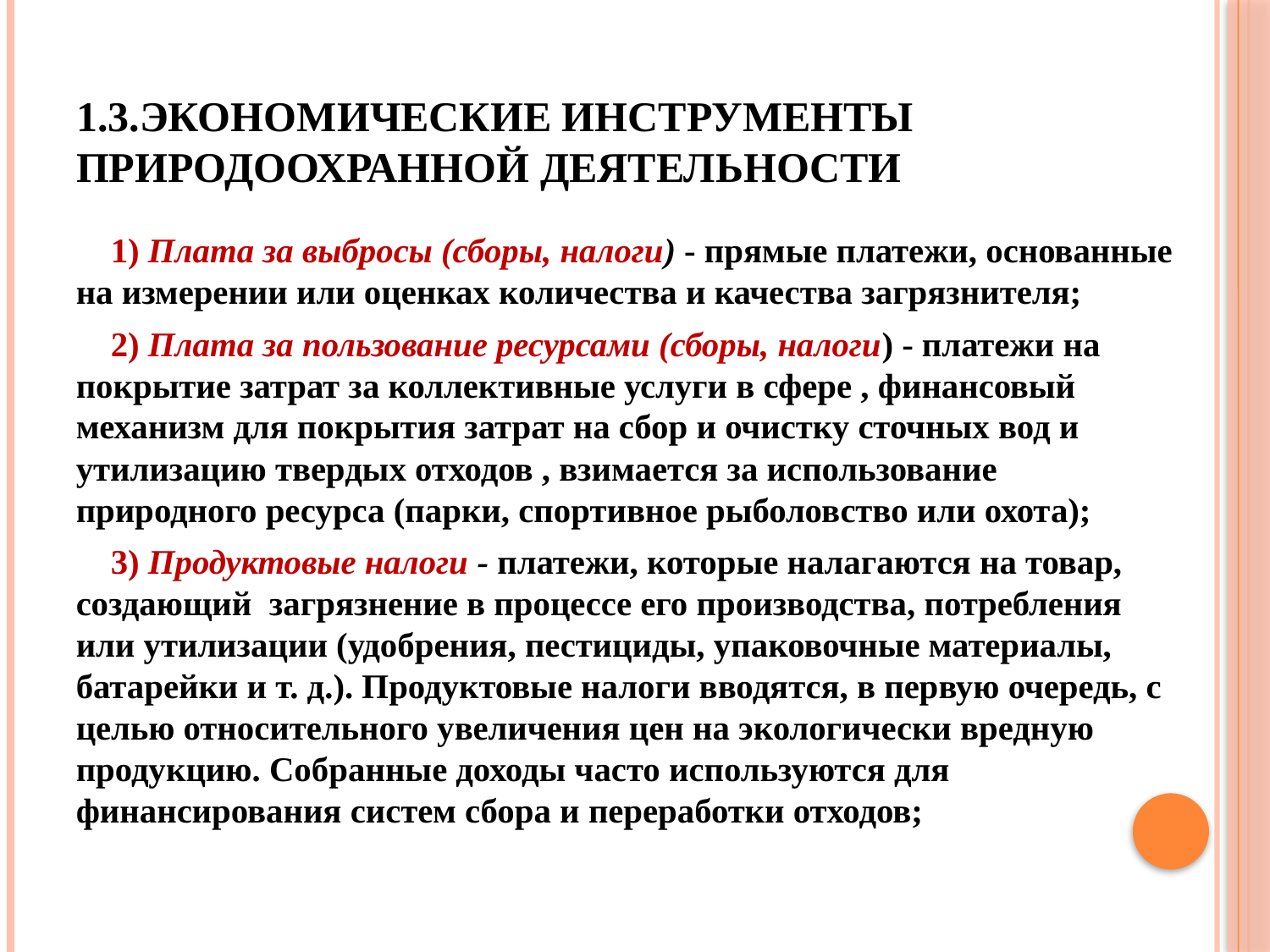

# 1.3.ЭКОНОМИЧЕСКИЕ ИНСТРУМЕНТЫ ПРИРОДООХРАННОЙ ДЕЯТЕЛЬНОСТИ
    1) Плата за выбросы (сборы, налоги) - прямые платежи, основанные на измерении или оценках количества и качества загрязнителя;
    2) Плата за пользование ресурсами (сборы, налоги) - платежи на покрытие затрат за коллективные услуги в сфере , финансовый  механизм для покрытия затрат на сбор и очистку сточных вод и утилизацию твердых отходов , взимается за использование природного ресурса (парки, спортивное рыболовство или охота);
    3) Продуктовые налоги - платежи, которые налагаются на товар, создающий  загрязнение в процессе его производства, потребления или утилизации (удобрения, пестициды, упаковочные материалы, батарейки и т. д.). Продуктовые налоги вводятся, в первую очередь, с целью относительного увеличения цен на экологически вредную продукцию. Собранные доходы часто используются для финансирования систем сбора и переработки отходов;